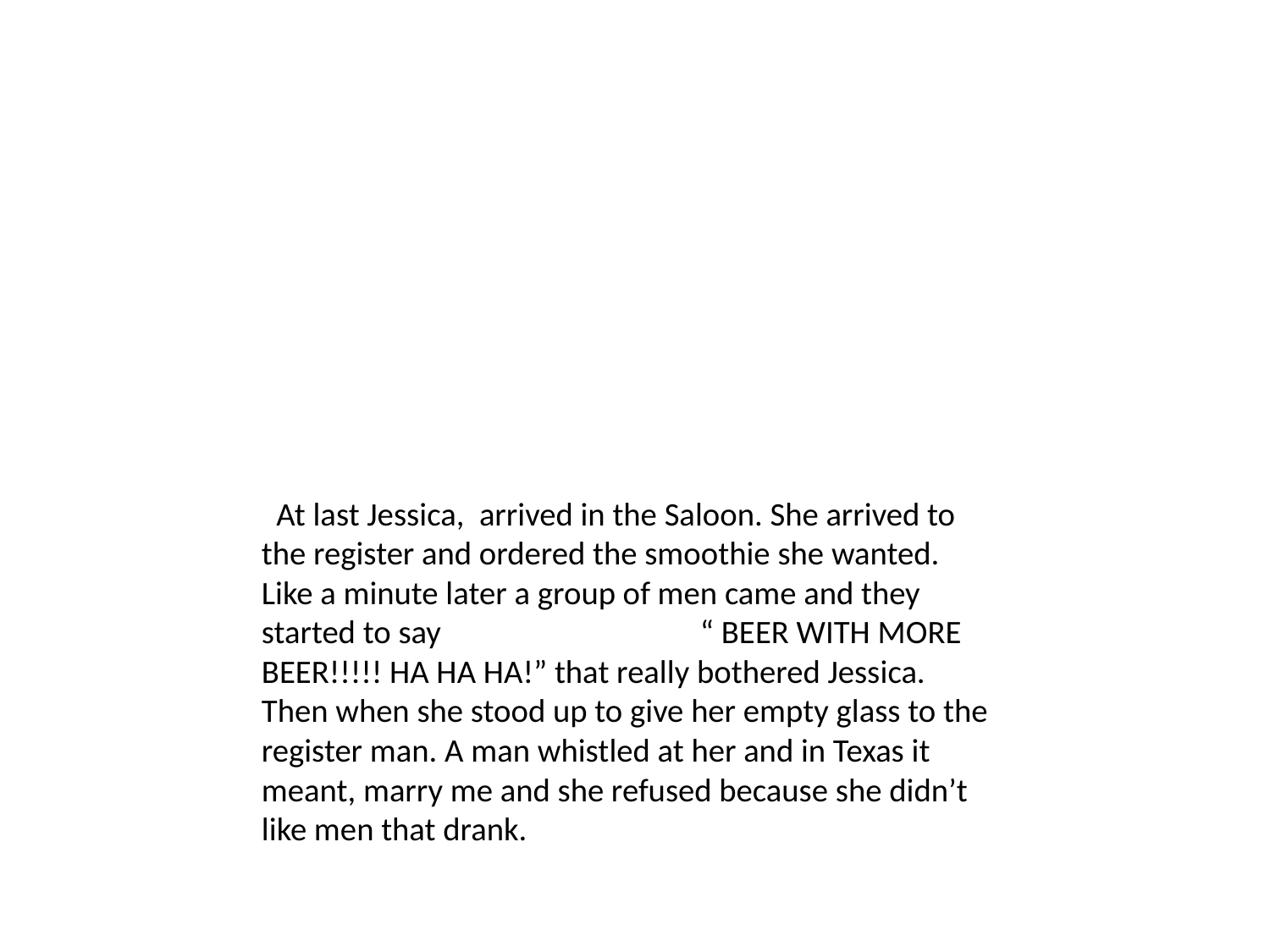

At last Jessica,  arrived in the Saloon. She arrived to the register and ordered the smoothie she wanted.  Like a minute later a group of men came and they started to say                                   “ BEER WITH MORE BEER!!!!! HA HA HA!” that really bothered Jessica. Then when she stood up to give her empty glass to the register man. A man whistled at her and in Texas it meant, marry me and she refused because she didn’t like men that drank.